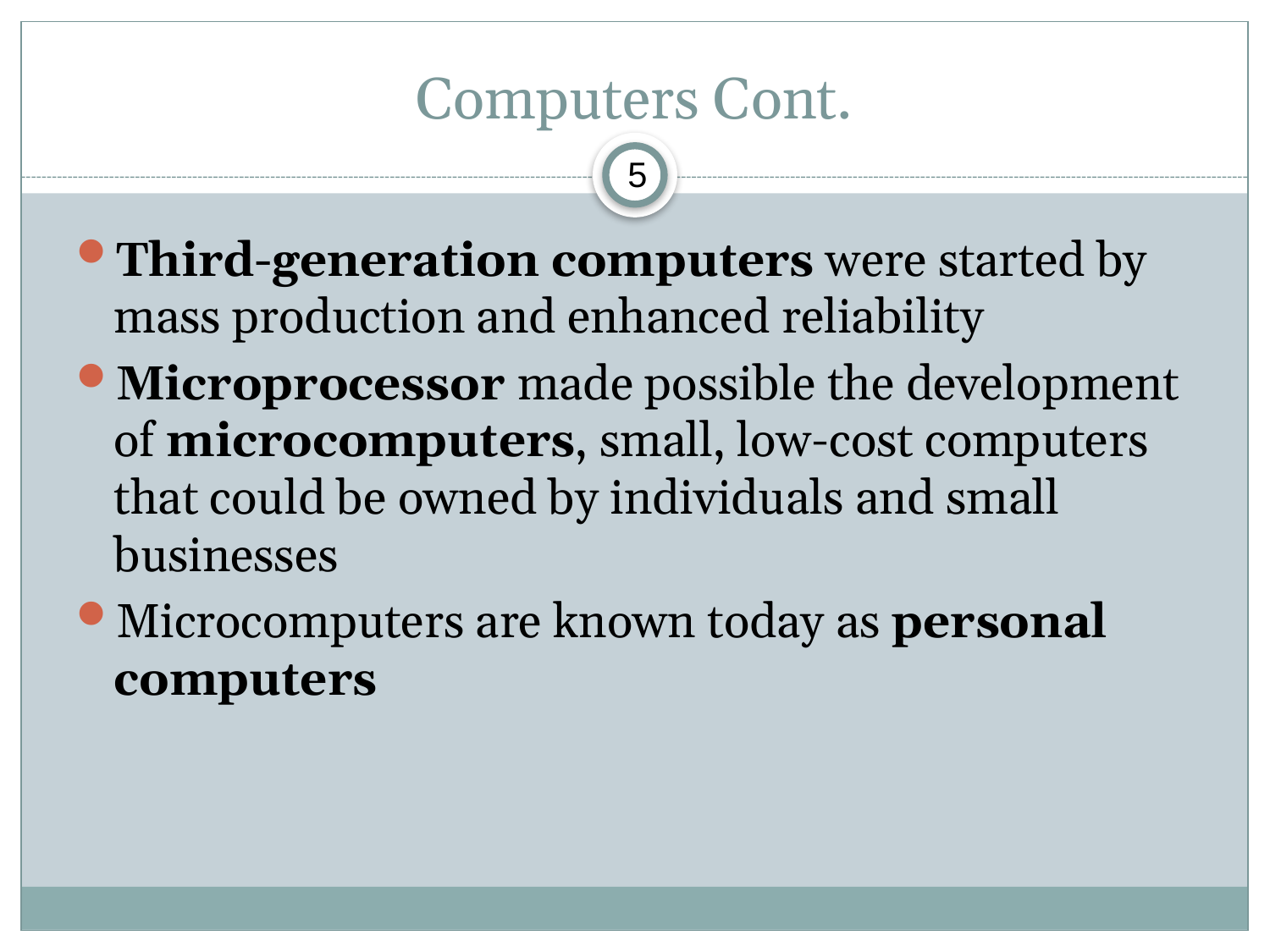

# Computers Cont.
5
Third-generation computers were started by mass production and enhanced reliability
Microprocessor made possible the development of microcomputers, small, low-cost computers that could be owned by individuals and small businesses
Microcomputers are known today as personal computers